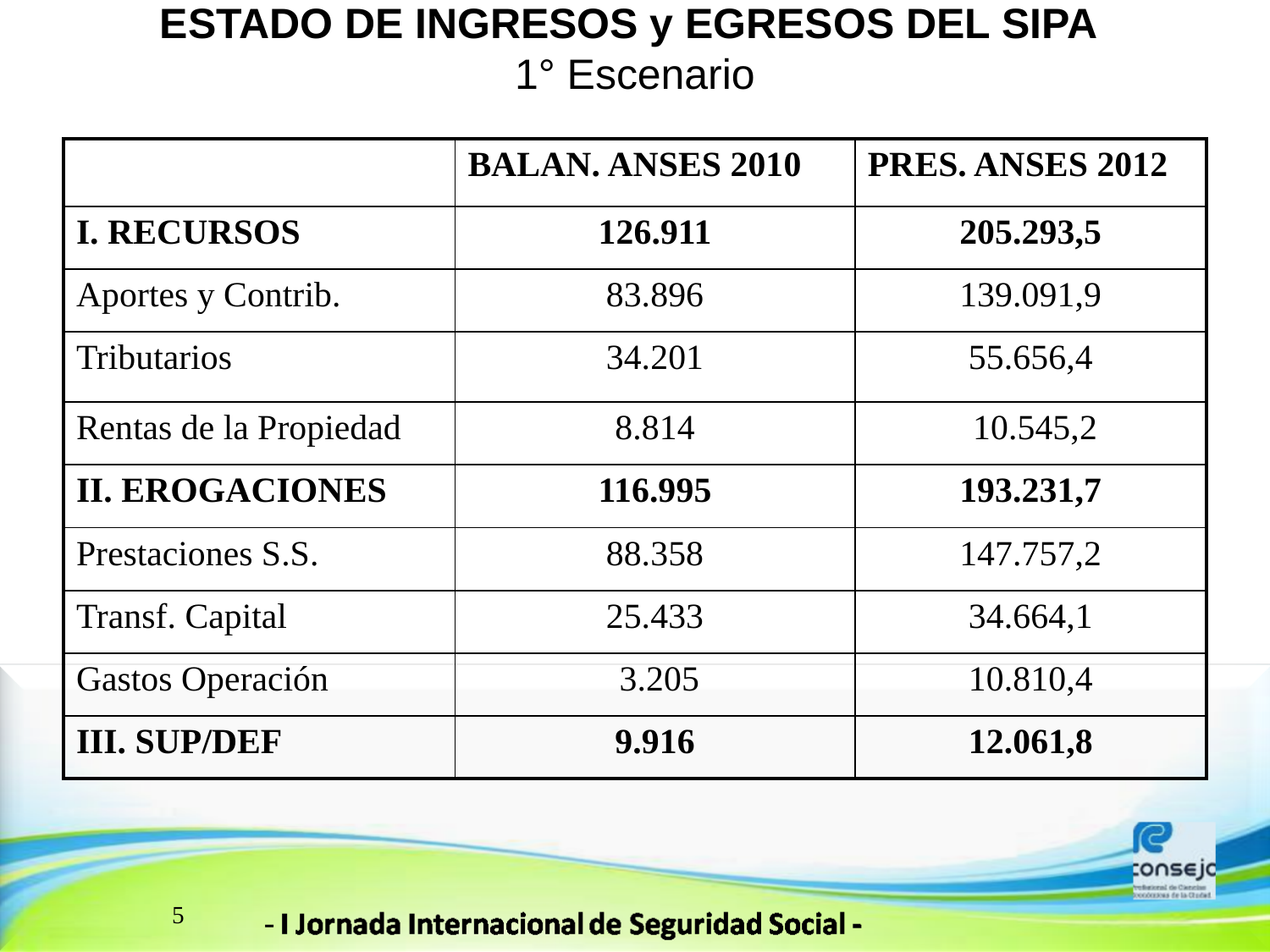

# ESTADO DE INGRESOS y EGRESOS DEL SIPA 1° Escenario
|  | BALAN. ANSES 2010 | PRES. ANSES 2012 |
| --- | --- | --- |
| I. RECURSOS | 126.911 | 205.293,5 |
| Aportes y Contrib. | 83.896 | 139.091,9 |
| Tributarios | 34.201 | 55.656,4 |
| Rentas de la Propiedad | 8.814 | 10.545,2 |
| II. EROGACIONES | 116.995 | 193.231,7 |
| Prestaciones S.S. | 88.358 | 147.757,2 |
| Transf. Capital | 25.433 | 34.664,1 |
| Gastos Operación | 3.205 | 10.810,4 |
| III. SUP/DEF | 9.916 | 12.061,8 |
5